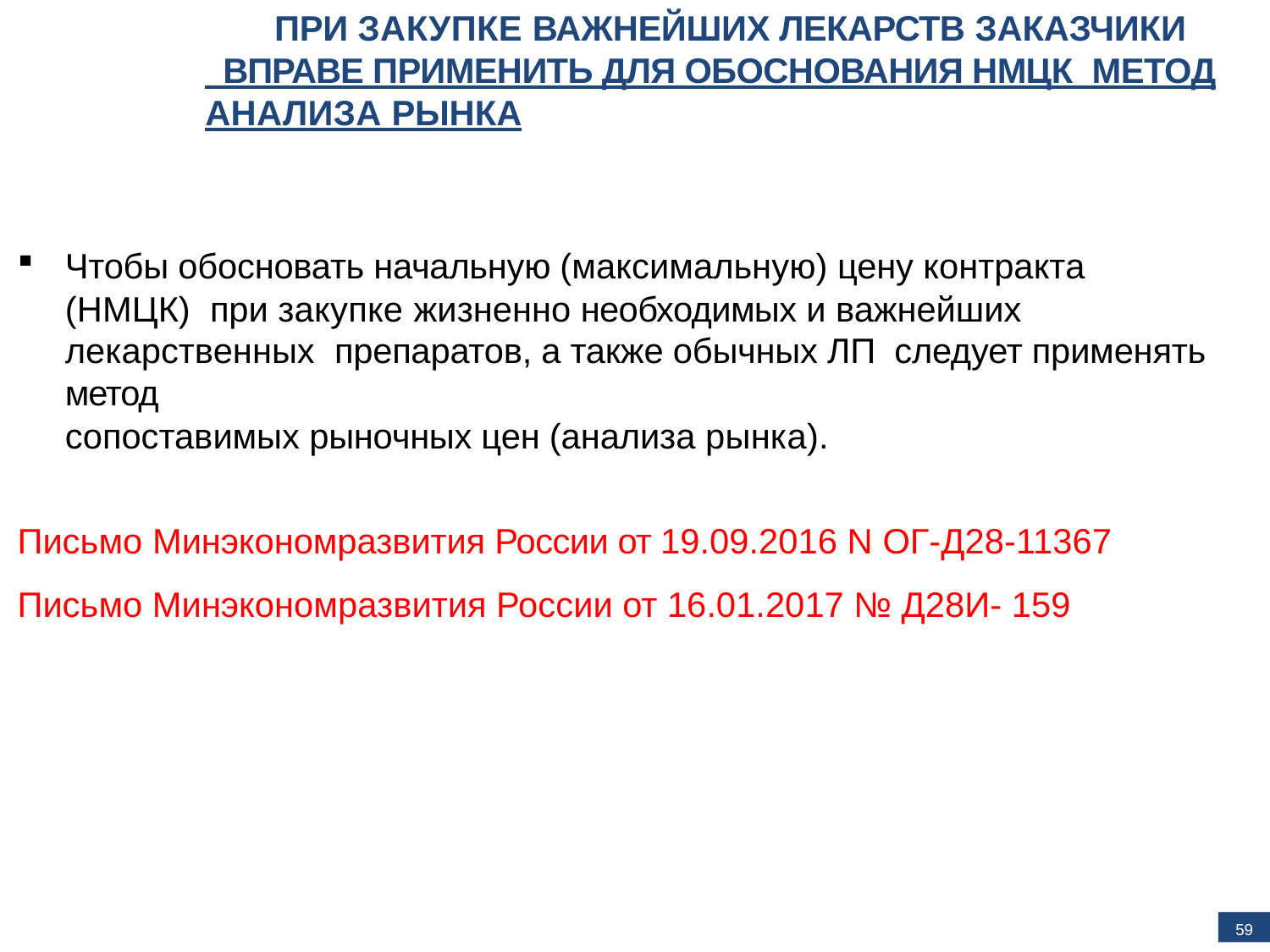

# ПРИ ЗАКУПКЕ ВАЖНЕЙШИХ ЛЕКАРСТВ ЗАКАЗЧИКИ
  ВПРАВЕ ПРИМЕНИТЬ ДЛЯ ОБОСНОВАНИЯ НМЦК  МЕТОД АНАЛИЗА РЫНКА

Чтобы обосновать начальную (максимальную) цену контракта (НМЦК)  при закупке жизненно необходимых и важнейших лекарственных  препаратов, а также обычных ЛП  следует применять  метод
сопоставимых рыночных цен (анализа рынка).

Письмо Минэкономразвития России от 19.09.2016 N ОГ-Д28-11367
Письмо Минэкономразвития России от 16.01.2017 № Д28И- 159

59